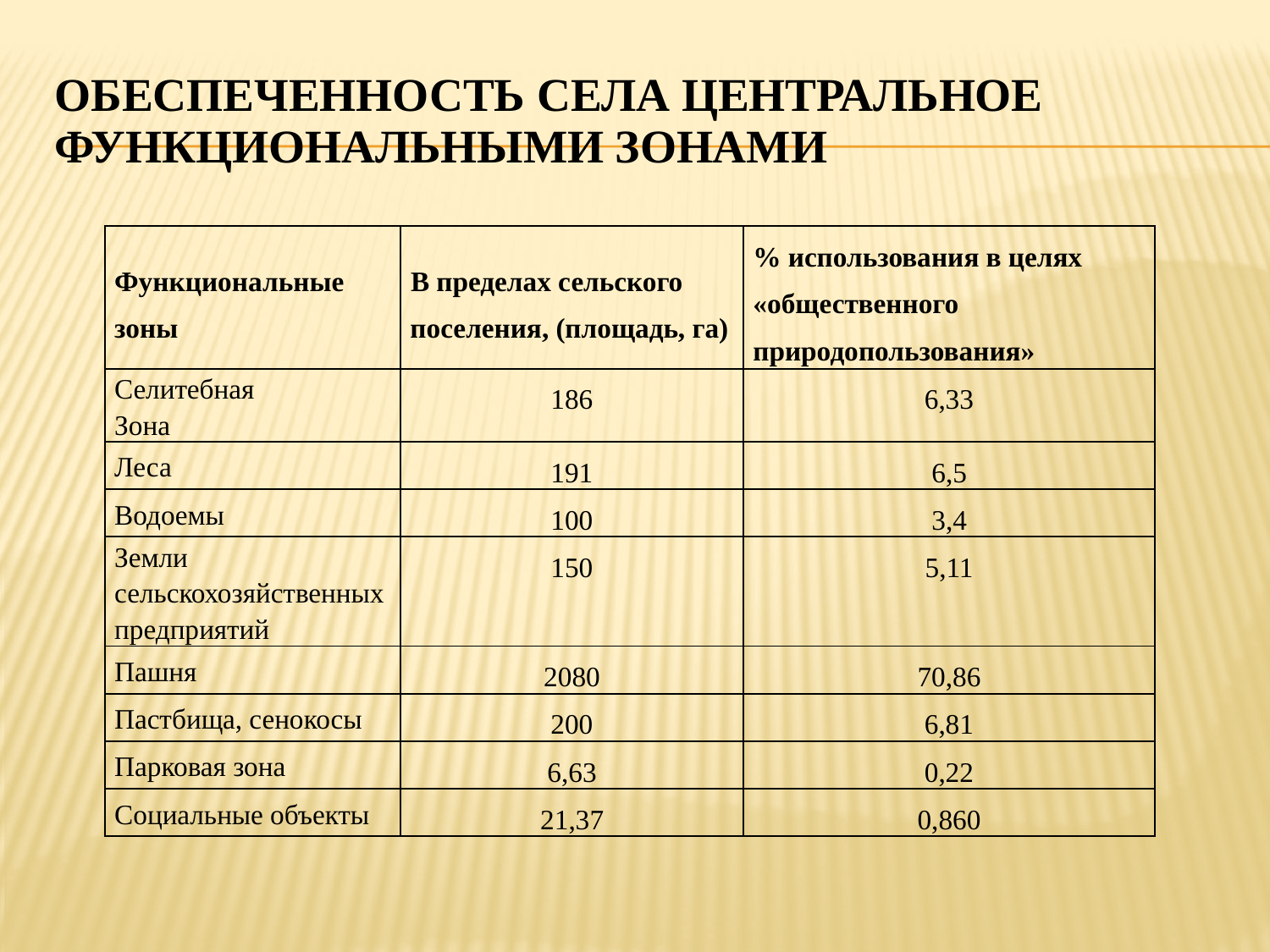

# Обеспеченность села Центральное функциональными зонами
| Функциональные зоны | В пределах сельского поселения, (площадь, га) | % использования в целях «общественного природопользования» |
| --- | --- | --- |
| Селитебная Зона | 186 | 6,33 |
| Леса | 191 | 6,5 |
| Водоемы | 100 | 3,4 |
| Земли сельскохозяйственных предприятий | 150 | 5,11 |
| Пашня | 2080 | 70,86 |
| Пастбища, сенокосы | 200 | 6,81 |
| Парковая зона | 6,63 | 0,22 |
| Социальные объекты | 21,37 | 0,860 |